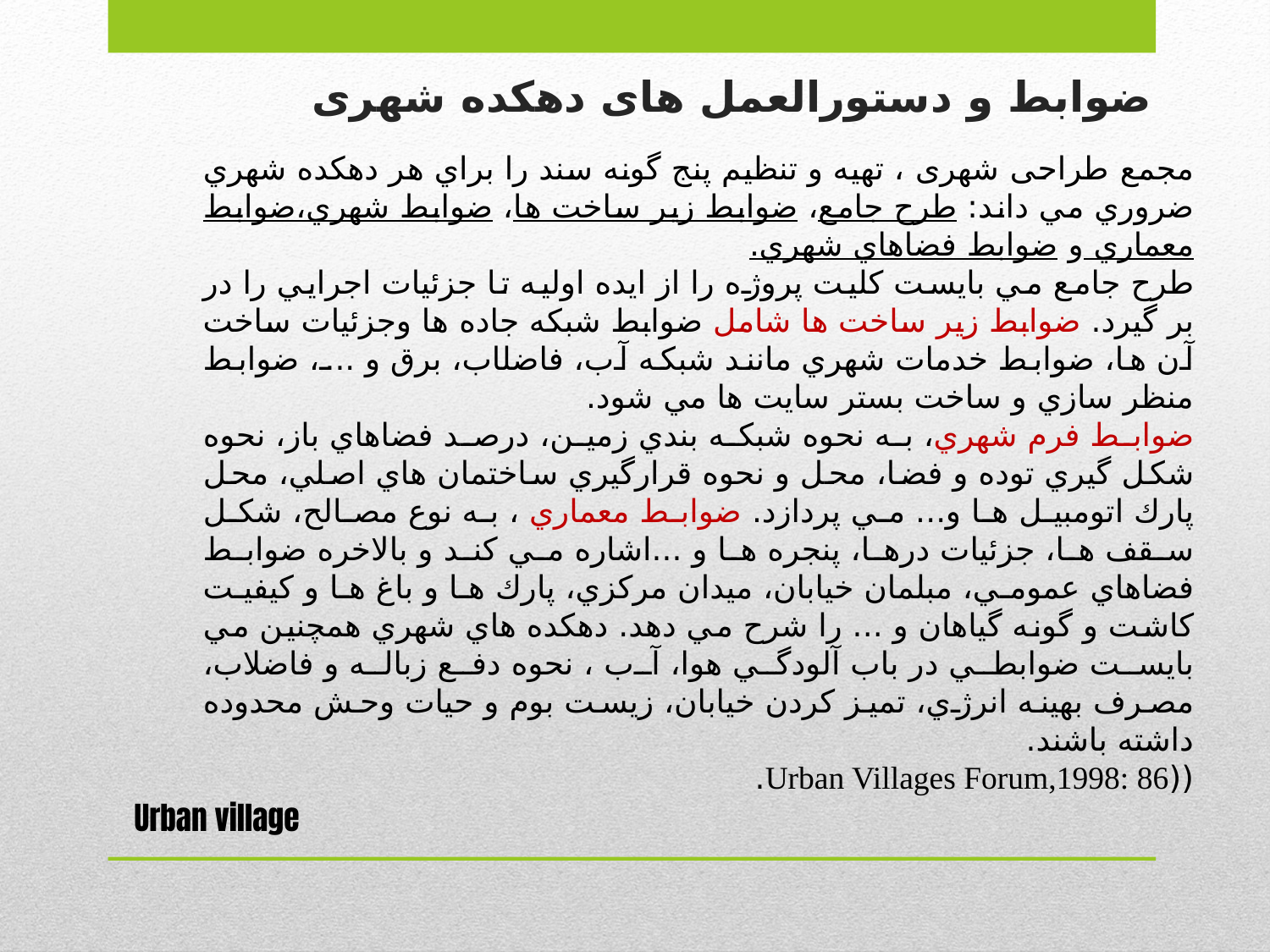

# ضوابط و دستورالعمل های دهکده شهری
مجمع طراحی شهری ، تهيه و تنظيم پنج گونه سند را براي هر دهكده شهري ضروري مي داند: طرح جامع، ضوابط زير ساخت ها، ضوابط شهري،ضوابط معماري و ضوابط فضاهاي شهري.
طرح جامع مي بايست كليت پروژه را از ايده اوليه تا جزئيات اجرايي را در بر گيرد. ضوابط زير ساخت ها شامل ضوابط شبكه جاده ها وجزئيات ساخت آن ها، ضوابط خدمات شهري مانند شبكه آب، فاضلاب، برق و ...، ضوابط منظر سازي و ساخت بستر سايت ها مي شود.
ضوابط فرم شهري، به نحوه شبكه بندي زمين، درصد فضاهاي باز، نحوه شكل گيري توده و فضا، محل و نحوه قرارگيري ساختمان هاي اصلي، محل پارك اتومبيل ها و... مي پردازد. ضوابط معماري ، به نوع مصالح، شكل سقف ها، جزئيات درها، پنجره ها و ...اشاره مي كند و بالاخره ضوابط فضاهاي عمومي، مبلمان خيابان، ميدان مركزي، پارك ها و باغ ها و كيفيت كاشت و گونه گياهان و ... را شرح مي دهد. دهكده هاي شهري همچنين مي بايست ضوابطي در باب آلودگي هوا، آب ، نحوه دفع زباله و فاضلاب، مصرف بهينه انرژي، تميز كردن خيابان، زيست بوم و حيات وحش محدوده داشته باشند.
((Urban Villages Forum,1998: 86.
Urban village